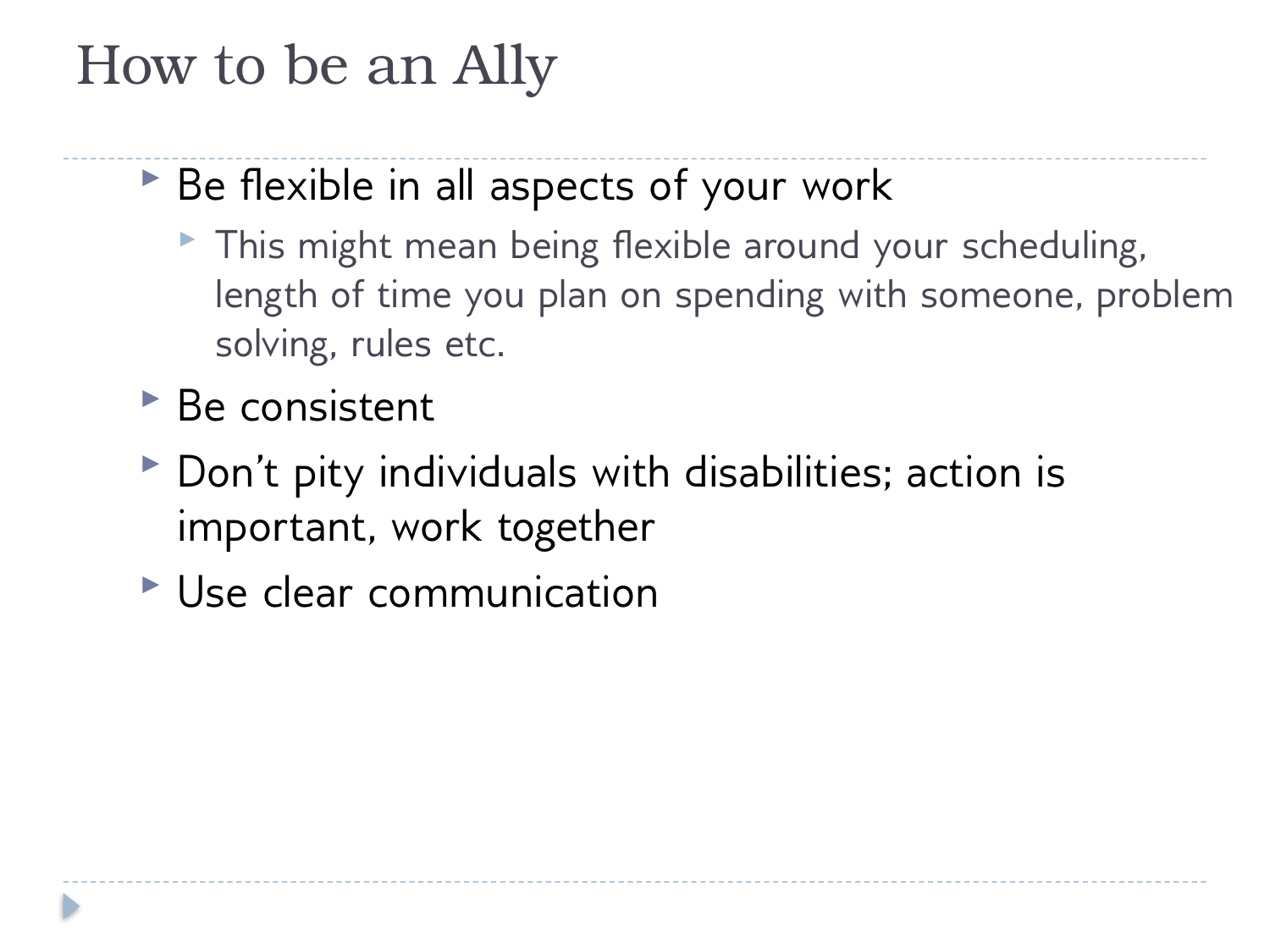

# How to be an Ally
Be flexible in all aspects of your work
This might mean being flexible around your scheduling, length of time you plan on spending with someone, problem solving, rules etc.
Be consistent
Don’t pity individuals with disabilities; action is important, work together
Use clear communication